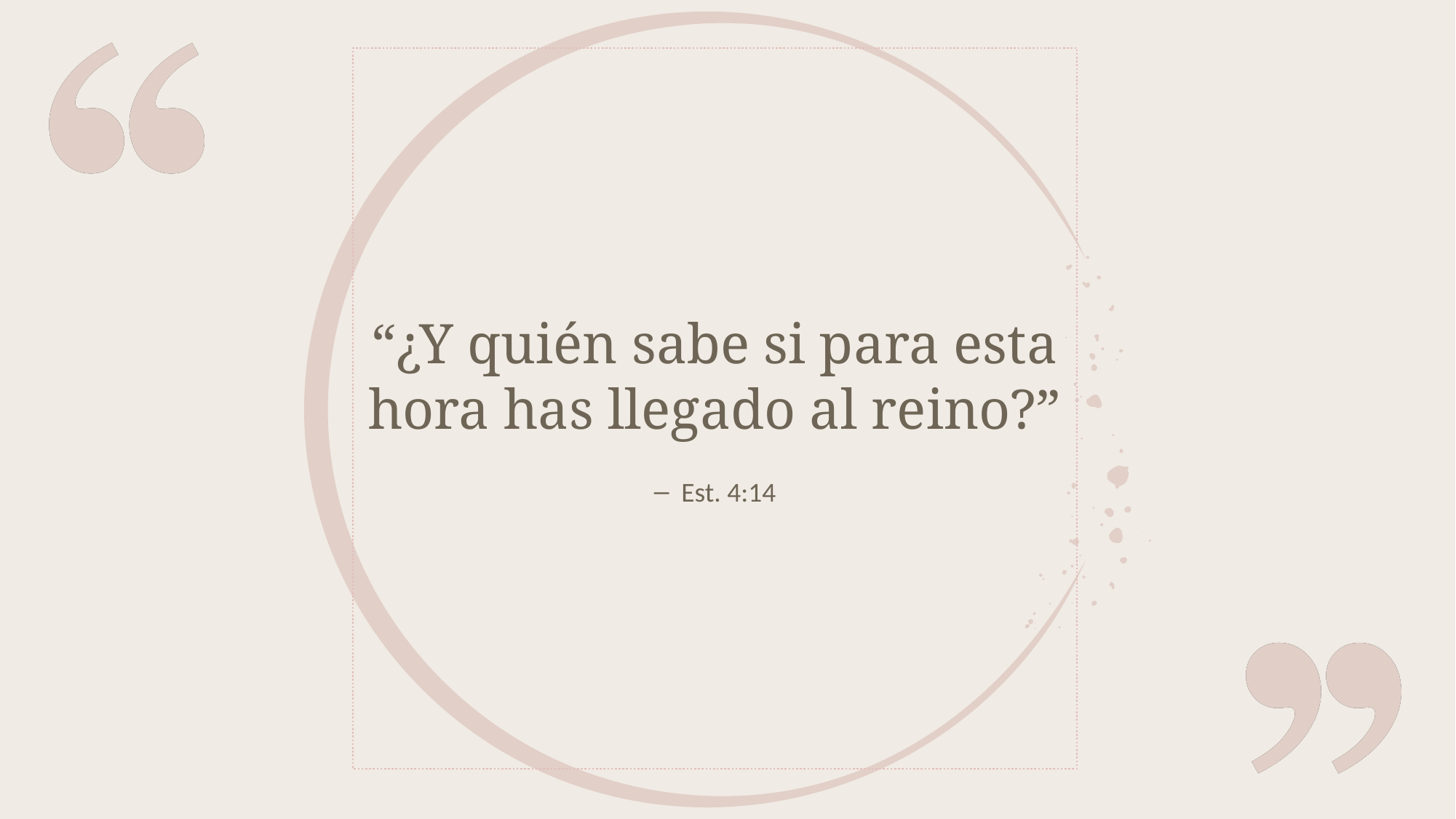

“¿Y quién sabe si para esta hora has llegado al reino?”
Est. 4:14